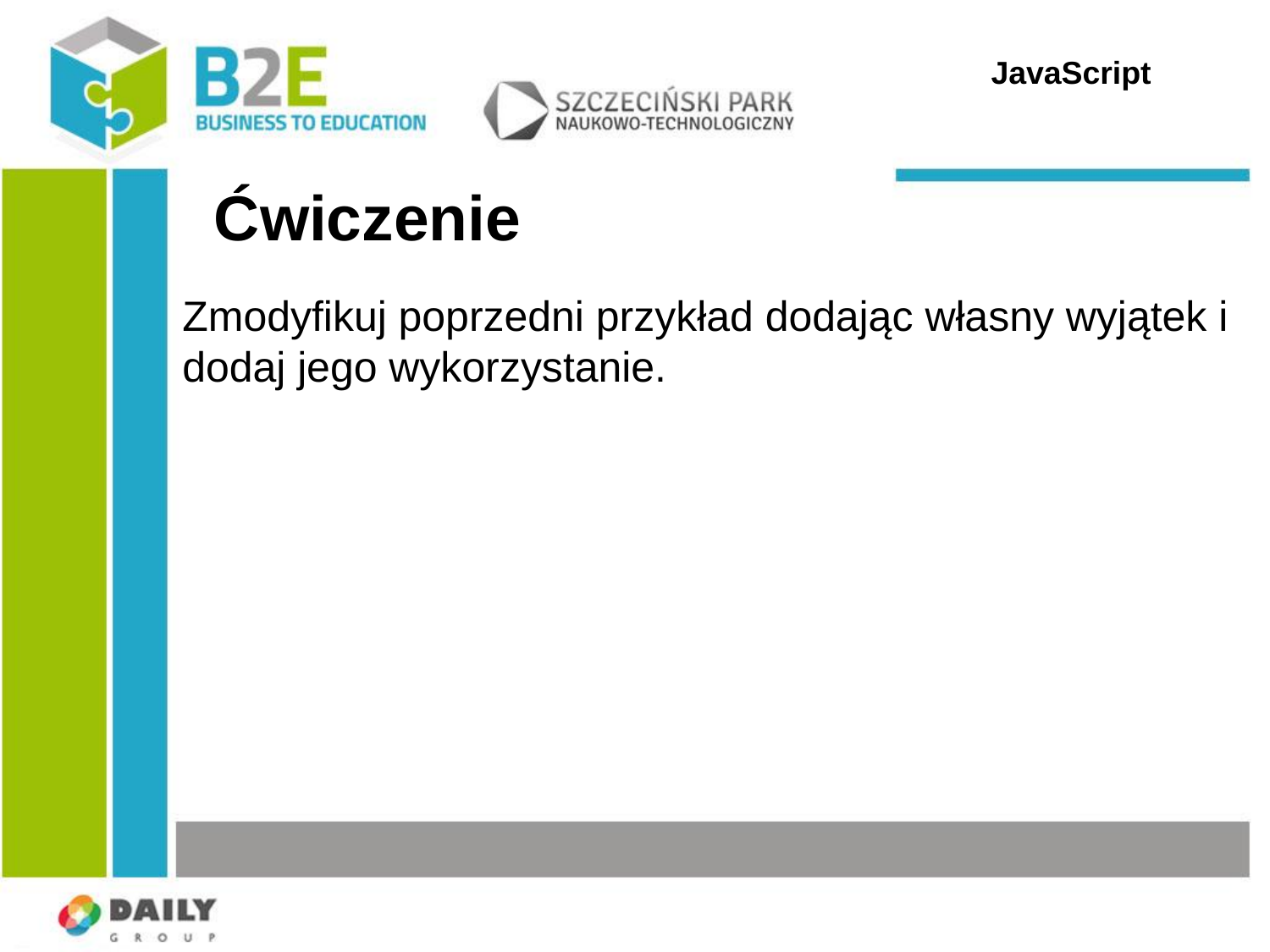

JavaScript
Ćwiczenie
Zmodyfikuj poprzedni przykład dodając własny wyjątek i dodaj jego wykorzystanie.